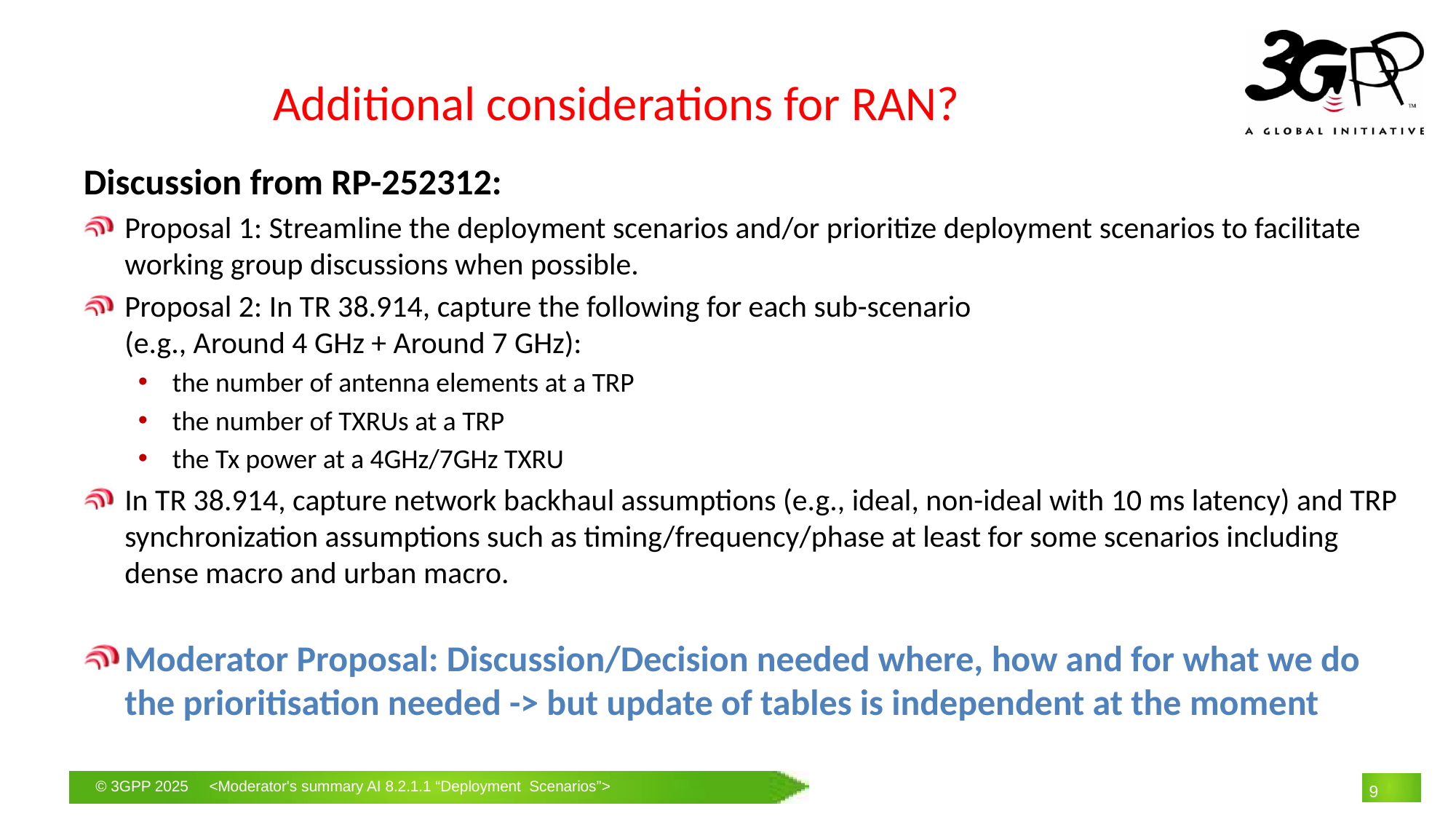

# Additional considerations for RAN?
Discussion from RP-252312:
Proposal 1: Streamline the deployment scenarios and/or prioritize deployment scenarios to facilitate working group discussions when possible.
Proposal 2: In TR 38.914, capture the following for each sub-scenario
(e.g., Around 4 GHz + Around 7 GHz):
the number of antenna elements at a TRP
the number of TXRUs at a TRP
the Tx power at a 4GHz/7GHz TXRU
In TR 38.914, capture network backhaul assumptions (e.g., ideal, non-ideal with 10 ms latency) and TRP synchronization assumptions such as timing/frequency/phase at least for some scenarios including dense macro and urban macro.

Moderator Proposal: Discussion/Decision needed where, how and for what we do the prioritisation needed -> but update of tables is independent at the moment
9